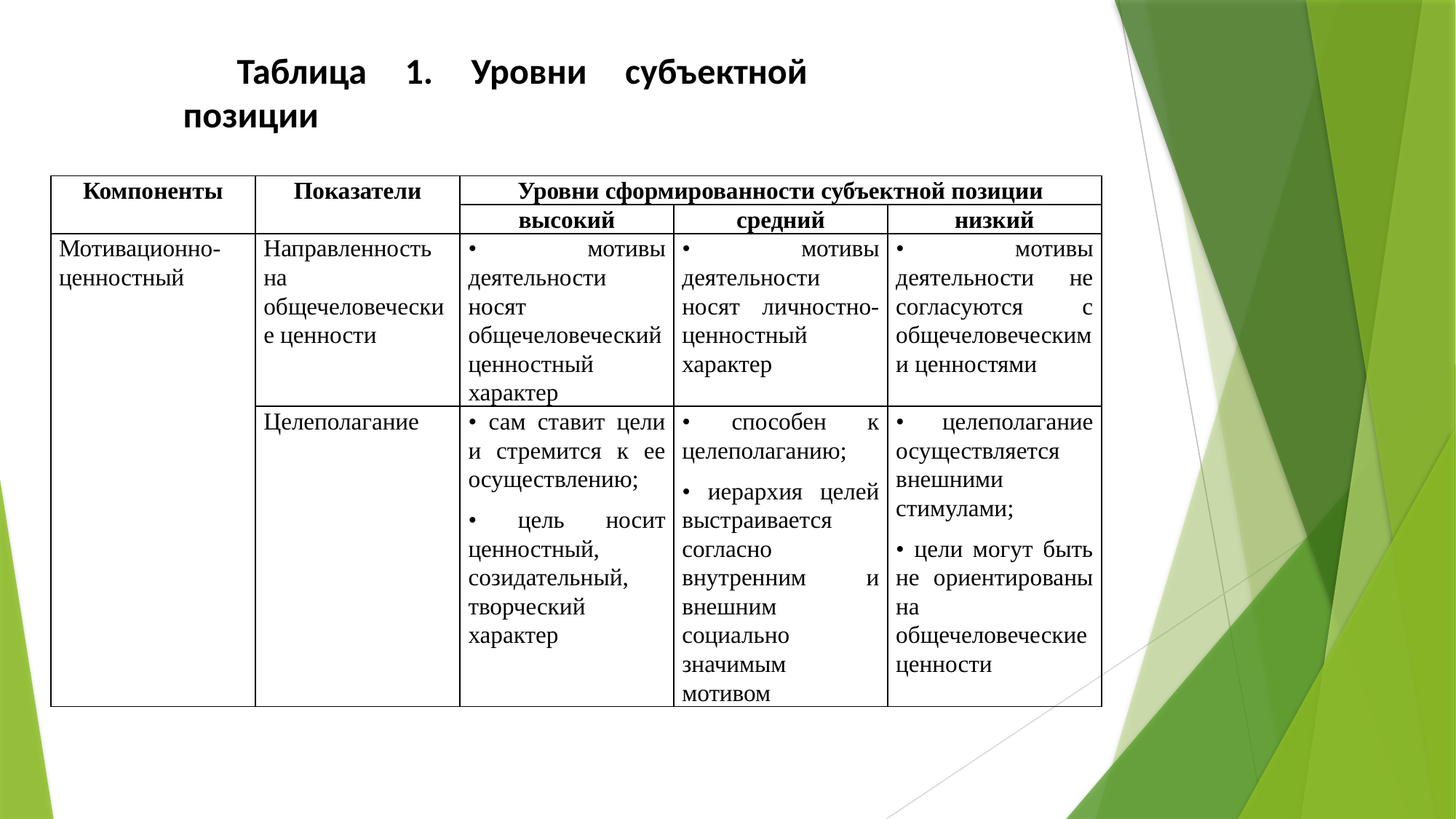

Таблица 1. Уровни субъектной позиции
| Компоненты | Показатели | Уровни сформированности субъектной позиции |  |  |
| --- | --- | --- | --- | --- |
|  |  | высокий | средний | низкий |
| Мотивационно-ценностный | Направленность на общечеловеческие ценности | • мотивы деятельности носят общечеловеческий ценностный характер | • мотивы деятельности носят личностно-ценностный характер | • мотивы деятельности не согласуются с общечеловеческими ценностями |
|  | Целеполагание | • сам ставит цели и стремится к ее осуществлению; • цель носит ценностный, созидательный, творческий характер | • способен к целеполаганию; • иерархия целей выстраивается согласно внутренним и внешним социально значимым мотивом | • целеполагание осуществляется внешними стимулами; • цели могут быть не ориентированы на общечеловеческие ценности |